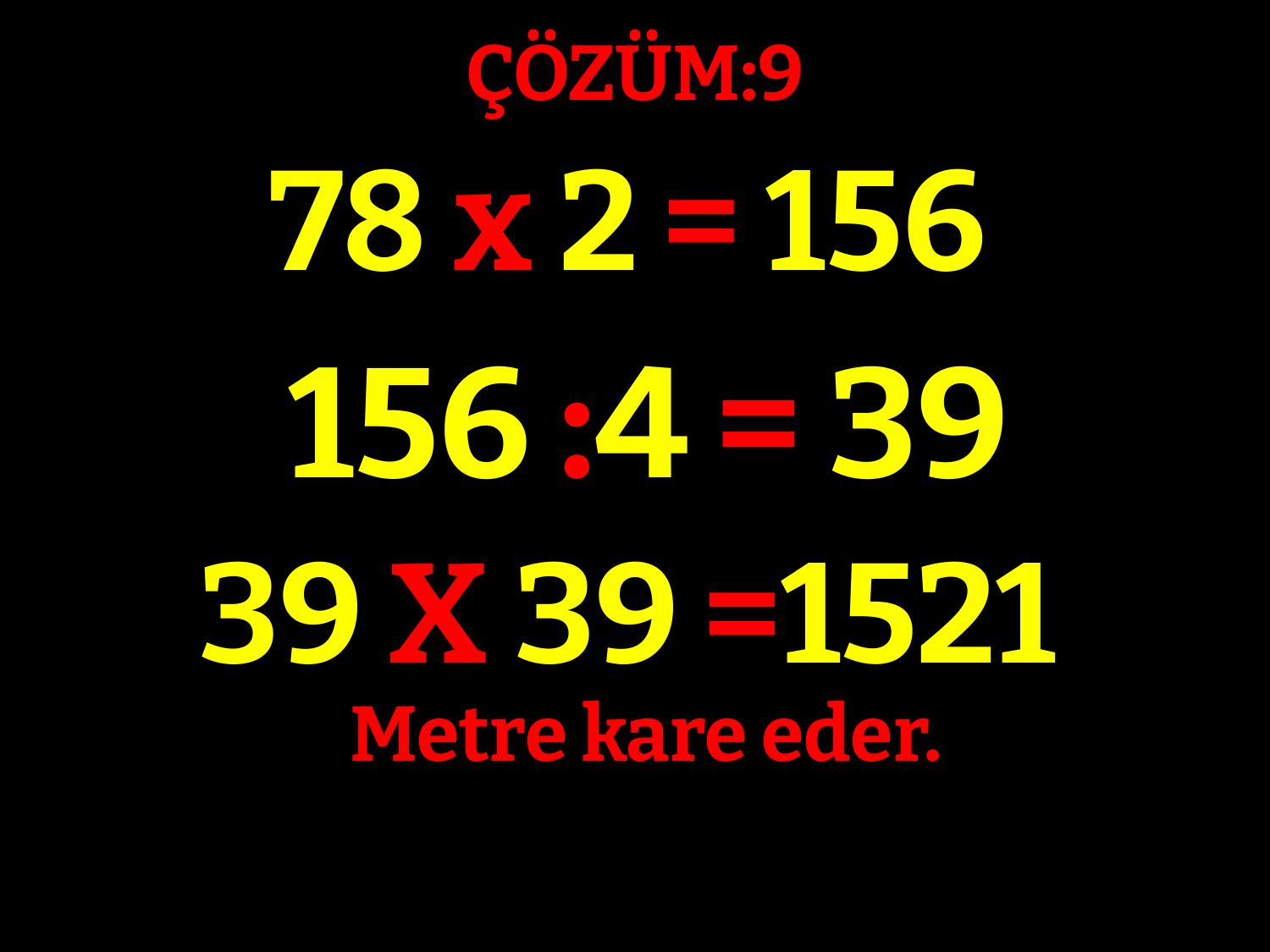

ÇÖZÜM:9
78 x 2 = 156
#
156 :4 = 39
39 X 39 =1521
Metre kare eder.